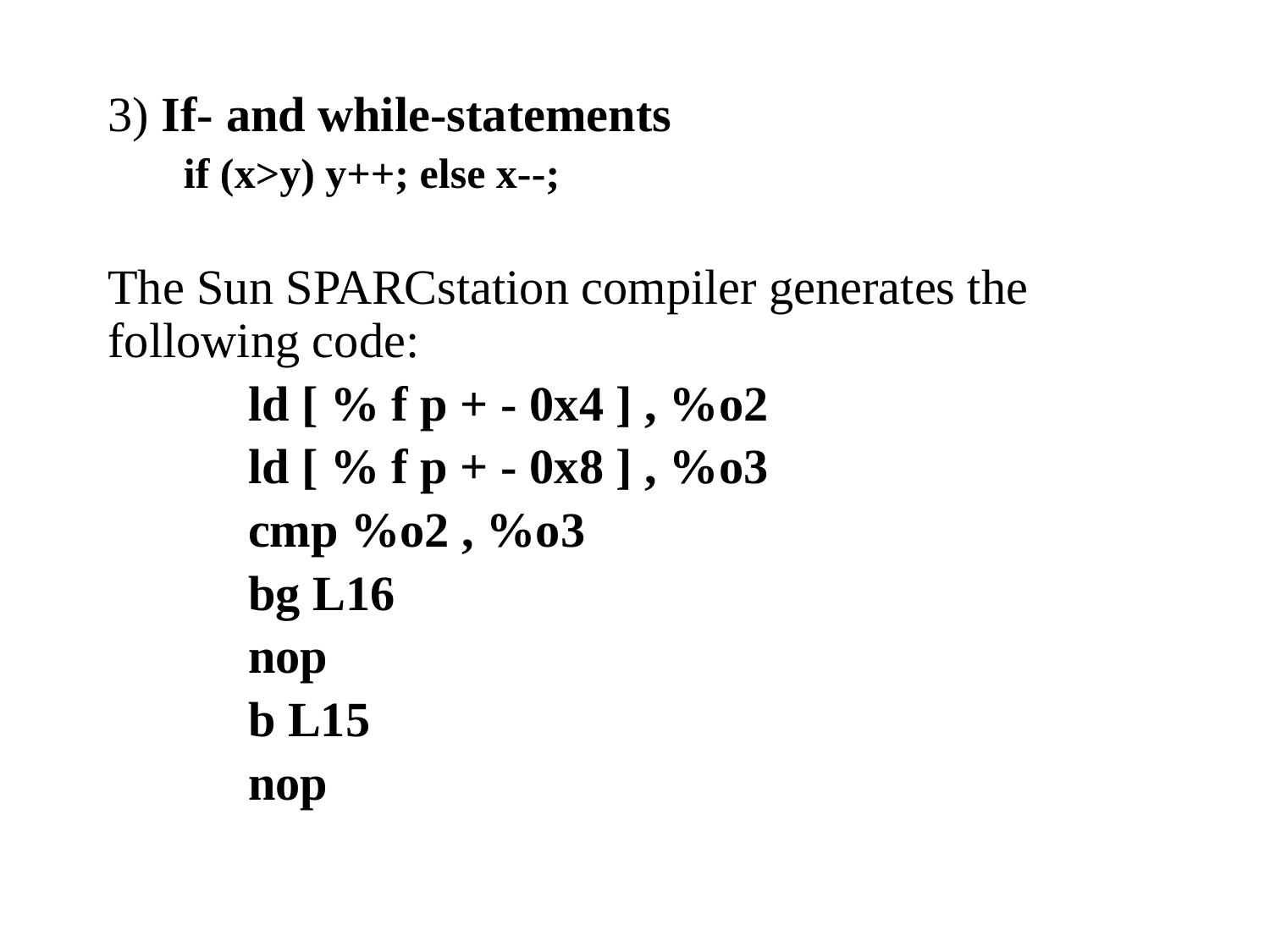

3) If- and while-statements
if (x>y) y++; else x--;

The Sun SPARCstation compiler generates the following code:
ld [ % f p + - 0x4 ] , %o2
ld [ % f p + - 0x8 ] , %o3
cmp %o2 , %o3
bg L16
nop
b L15
nop